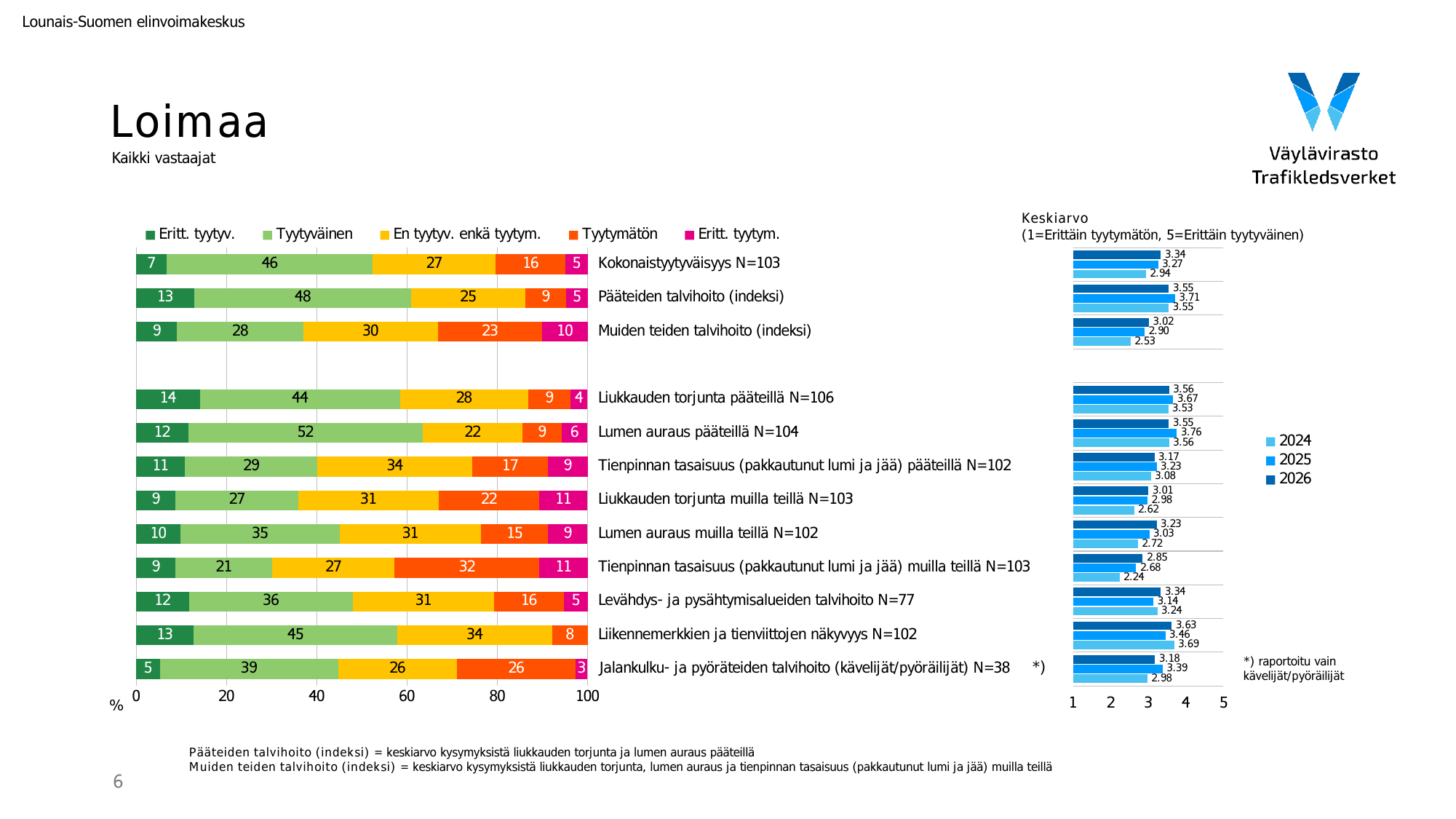

Lounais-Suomen elinvoimakeskus
# Loimaa
Kaikki vastaajat
Keskiarvo
(1=Erittäin tyytymätön, 5=Erittäin tyytyväinen)

### Chart

| Category | Eritt. tyytyv. | Tyytyväinen | En tyytyv. enkä tyytym. | Tyytymätön | Eritt. tyytym. |
|---|---|---|---|---|---|
| Kokonaistyytyväisyys N=103 | 6.796116504854369 | 45.63106796116505 | 27.184466019417474 | 15.53398058252427 | 4.854368932038835 |
| Pääteiden talvihoito (indeksi) | 12.857142857142858 | 48.095238095238095 | 25.238095238095237 | 9.047619047619047 | 4.761904761904762 |
| Muiden teiden talvihoito (indeksi) | 9.090909090909092 | 27.92207792207792 | 29.87012987012987 | 23.051948051948056 | 10.064935064935066 |
|  | None | None | None | None | None |
| Liukkauden torjunta pääteillä N=106 | 14.150943396226415 | 44.339622641509436 | 28.30188679245283 | 9.433962264150944 | 3.7735849056603774 |
| Lumen auraus pääteillä N=104 | 11.538461538461538 | 51.92307692307693 | 22.115384615384613 | 8.653846153846153 | 5.769230769230769 |
| Tienpinnan tasaisuus (pakkautunut lumi ja jää) pääteillä N=102 | 10.784313725490197 | 29.411764705882355 | 34.31372549019608 | 16.666666666666664 | 8.823529411764707 |
| Liukkauden torjunta muilla teillä N=103 | 8.737864077669903 | 27.184466019417474 | 31.06796116504854 | 22.330097087378643 | 10.679611650485436 |
| Lumen auraus muilla teillä N=102 | 9.803921568627452 | 35.294117647058826 | 31.372549019607842 | 14.705882352941178 | 8.823529411764707 |
| Tienpinnan tasaisuus (pakkautunut lumi ja jää) muilla teillä N=103 | 8.737864077669903 | 21.35922330097087 | 27.184466019417474 | 32.038834951456316 | 10.679611650485436 |
| Levähdys- ja pysähtymisalueiden talvihoito N=77 | 11.688311688311687 | 36.36363636363637 | 31.16883116883117 | 15.584415584415584 | 5.194805194805195 |
| Liikennemerkkien ja tienviittojen näkyvyys N=102 | 12.745098039215685 | 45.09803921568628 | 34.31372549019608 | 7.8431372549019605 | 0.0 |
| Jalankulku- ja pyöräteiden talvihoito (kävelijät/pyöräilijät) N=38 | 5.263157894736842 | 39.473684210526315 | 26.31578947368421 | 26.31578947368421 | 2.631578947368421 |

### Chart

| Category | 2026 | 2025 | 2024 |
|---|---|---|---|
*) raportoitu vain
kävelijät/pyöräilijät
*)
%
Pääteiden talvihoito (indeksi) = keskiarvo kysymyksistä liukkauden torjunta ja lumen auraus pääteillä
Muiden teiden talvihoito (indeksi) = keskiarvo kysymyksistä liukkauden torjunta, lumen auraus ja tienpinnan tasaisuus (pakkautunut lumi ja jää) muilla teillä

6